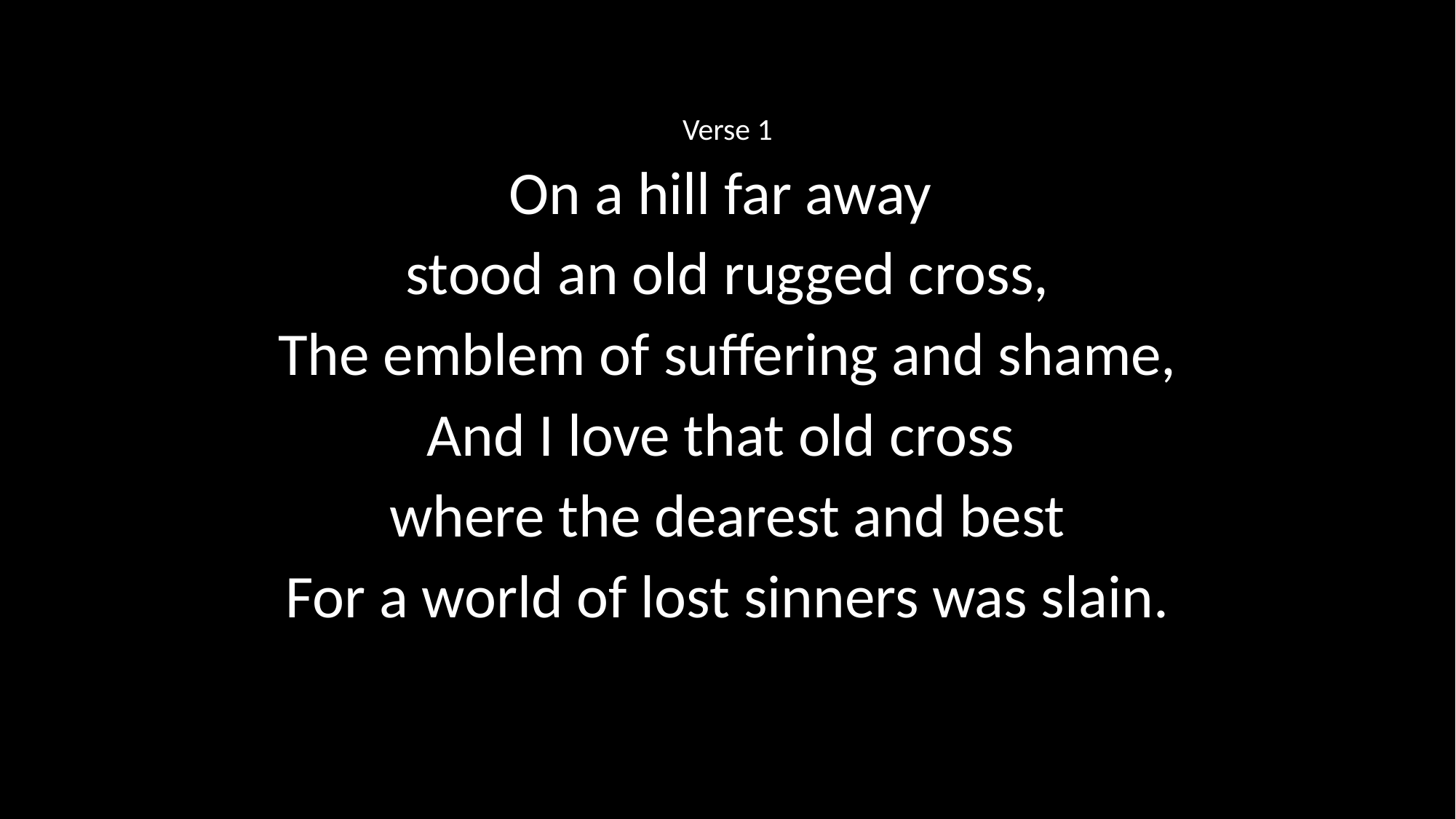

Verse 1
On a hill far away
stood an old rugged cross,
The emblem of suffering and shame,
And I love that old cross
where the dearest and best
For a world of lost sinners was slain.